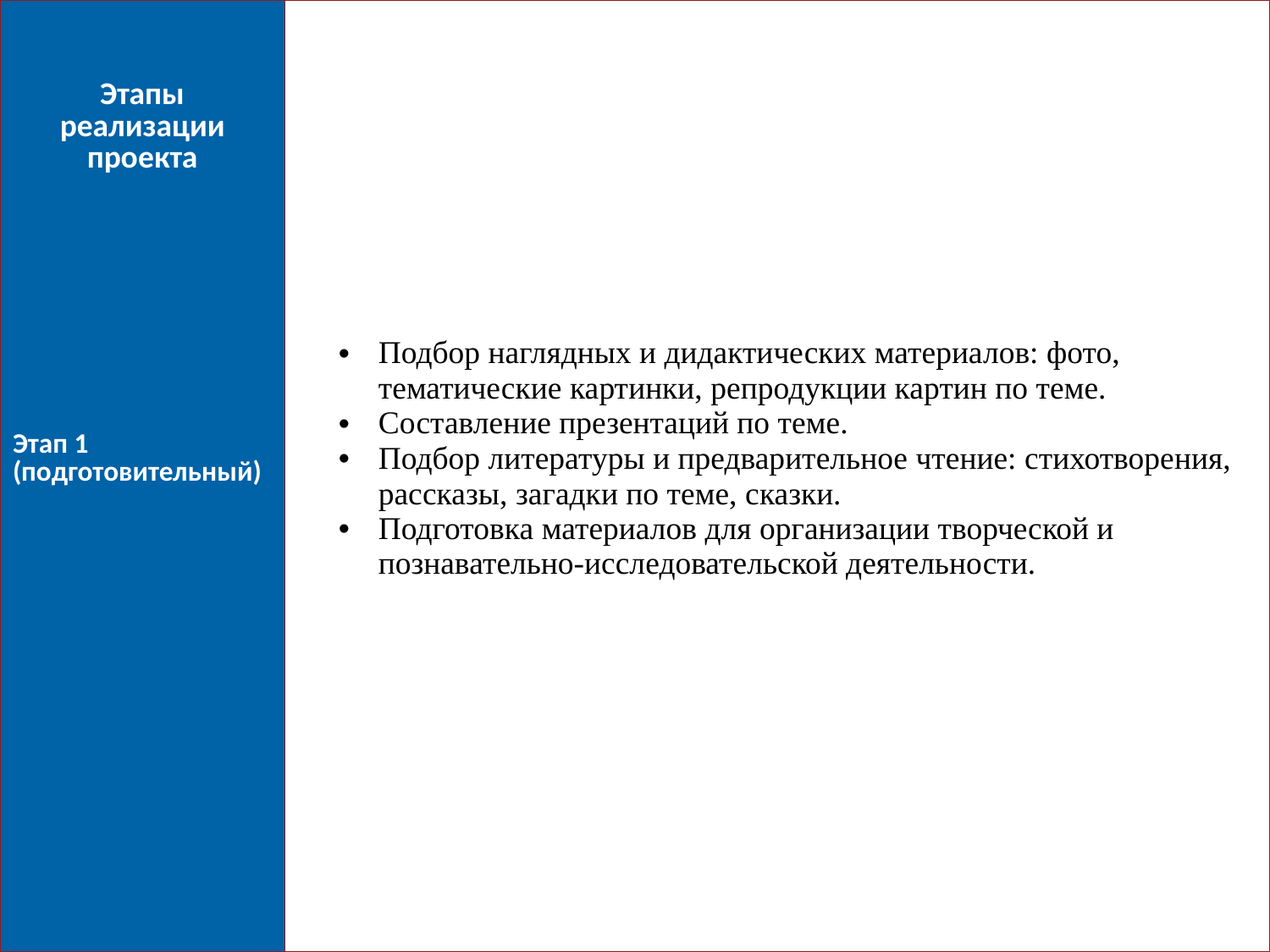

| Этапы реализации проекта Этап 1 (подготовительный) | Подбор наглядных и дидактических материалов: фото, тематические картинки, репродукции картин по теме. Составление презентаций по теме. Подбор литературы и предварительное чтение: стихотворения, рассказы, загадки по теме, сказки. Подготовка материалов для организации творческой и познавательно-исследовательской деятельности. |
| --- | --- |
6